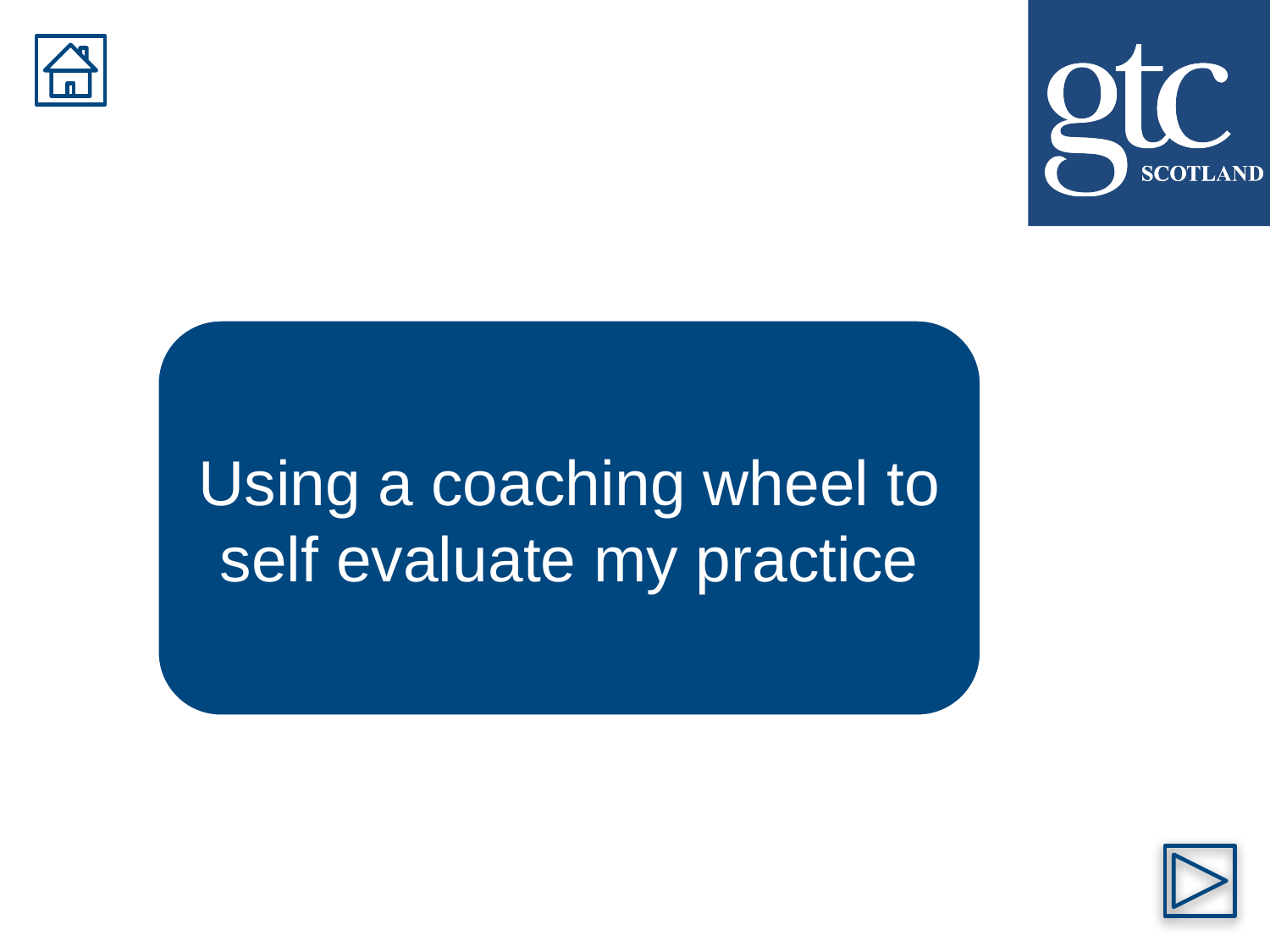

Using a coaching wheel to self evaluate my practice